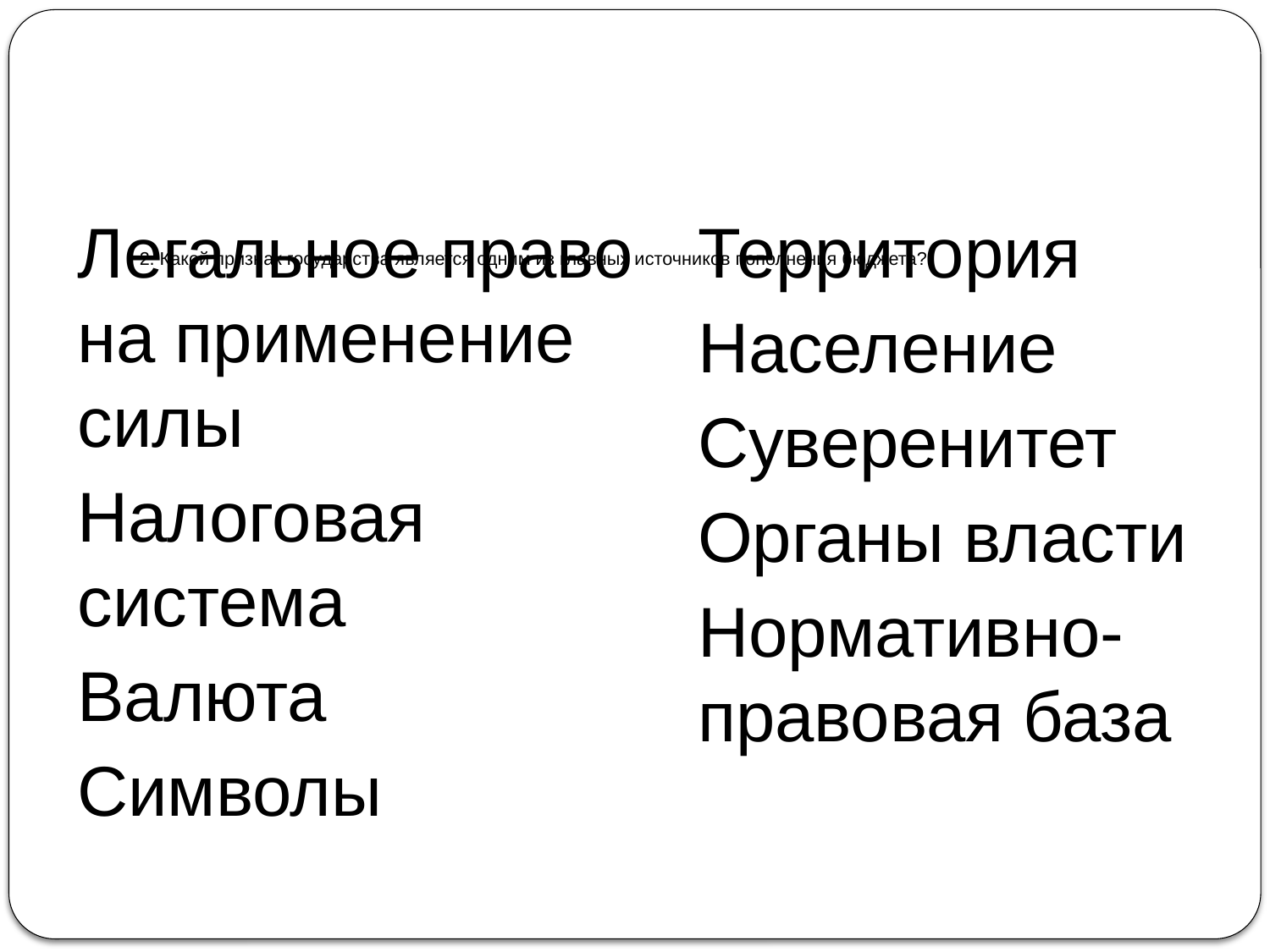

# 2. Какой признак государства является одним из главных источников пополнения бюджета?
Легальное право на применение силы
Налоговая система
Валюта
Символы
Территория
Население
Суверенитет
Органы власти
Нормативно-правовая база